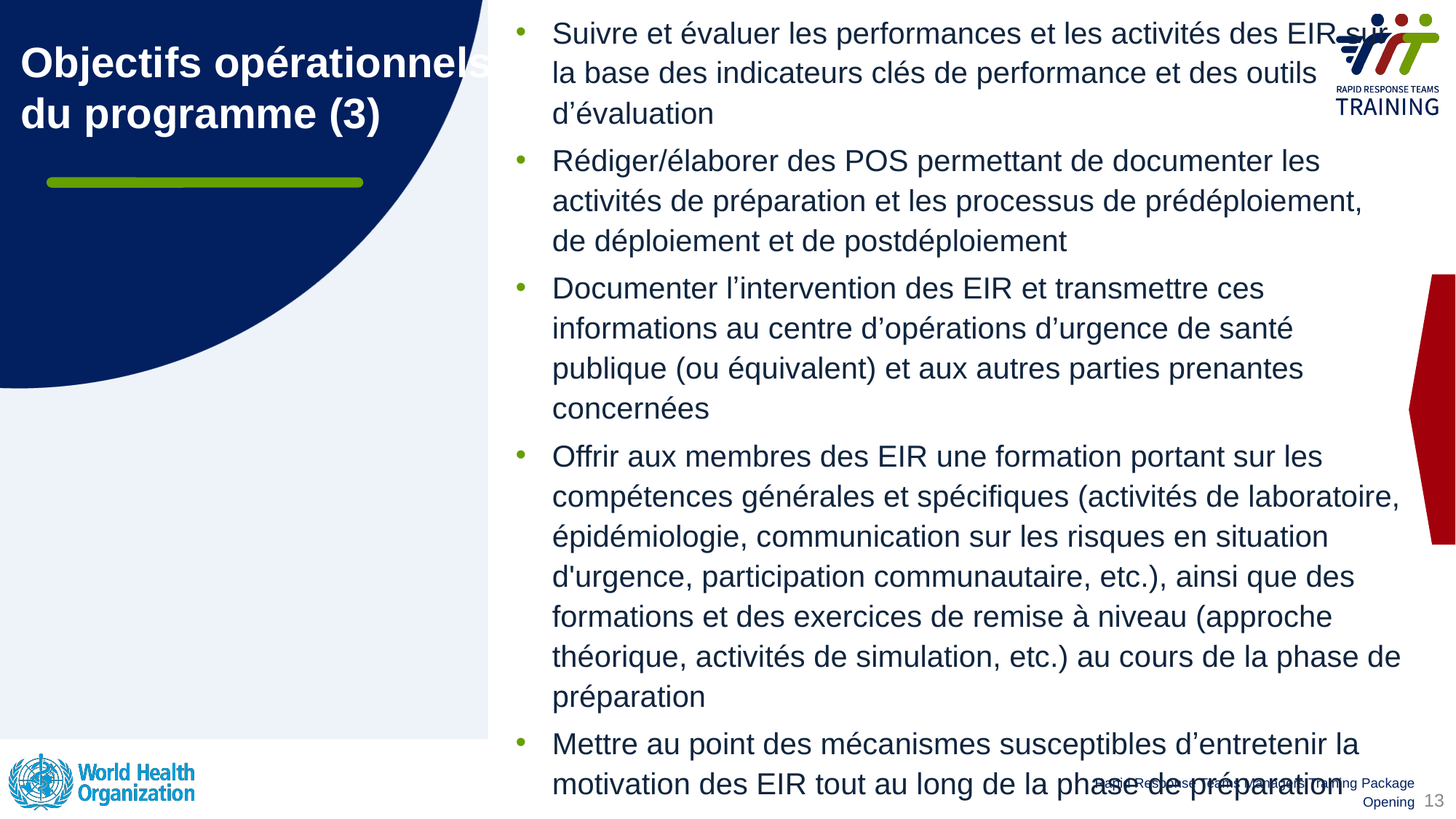

Objectifs opérationnels du programme (3)

Suivre et évaluer les performances et les activités des EIR sur la base des indicateurs clés de performance et des outils dʼévaluation
Rédiger/élaborer des POS permettant de documenter les activités de préparation et les processus de prédéploiement, de déploiement et de postdéploiement
Documenter lʼintervention des EIR et transmettre ces informations au centre d’opérations d’urgence de santé publique (ou équivalent) et aux autres parties prenantes concernées
Offrir aux membres des EIR une formation portant sur les compétences générales et spécifiques (activités de laboratoire, épidémiologie, communication sur les risques en situation d'urgence, participation communautaire, etc.), ainsi que des formations et des exercices de remise à niveau (approche théorique, activités de simulation, etc.) au cours de la phase de préparation
Mettre au point des mécanismes susceptibles dʼentretenir la motivation des EIR tout au long de la phase de préparation

13